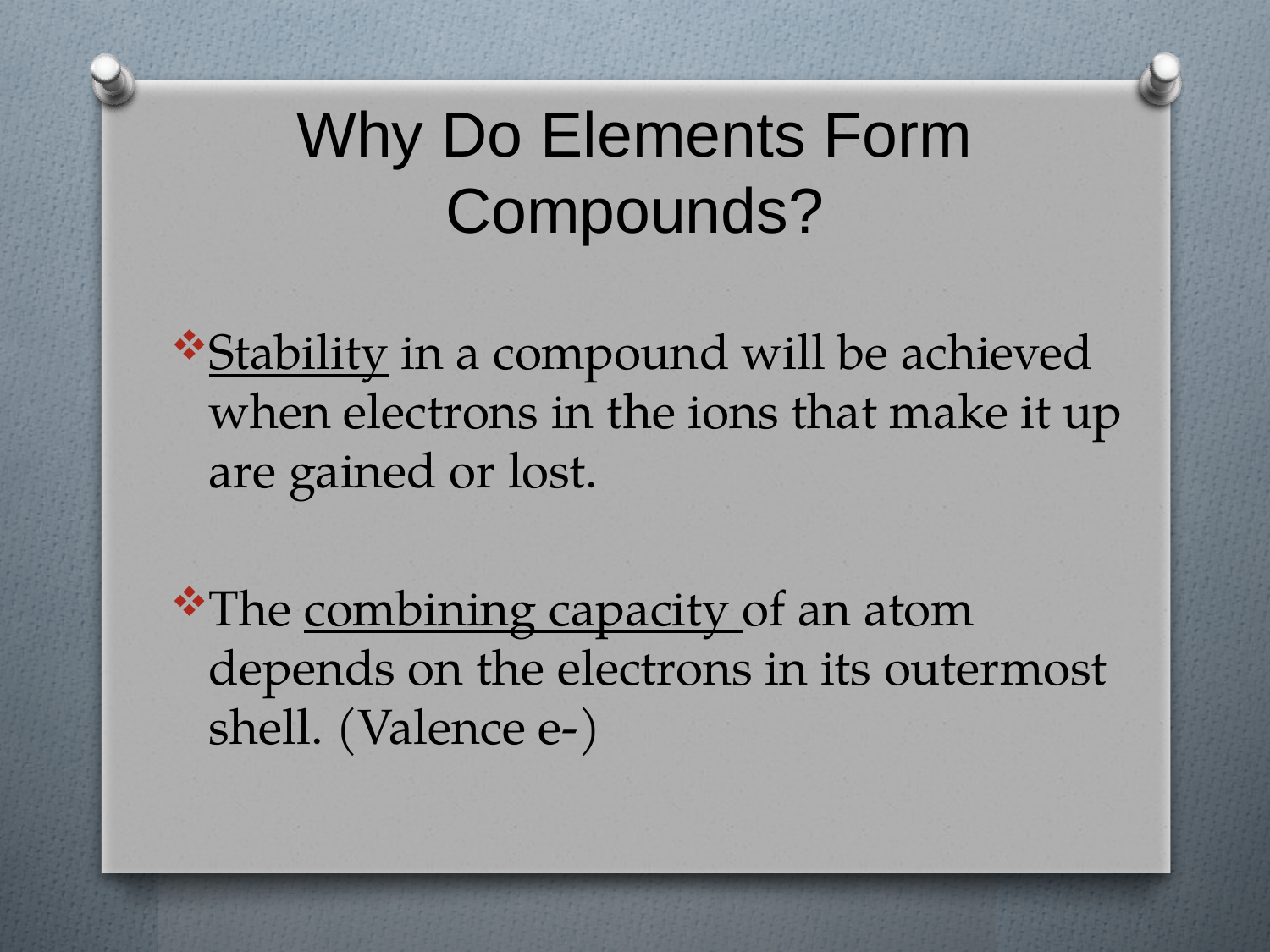

# Why Do Elements Form Compounds?
Stability in a compound will be achieved when electrons in the ions that make it up are gained or lost.

The combining capacity of an atom depends on the electrons in its outermost shell. (Valence e-)